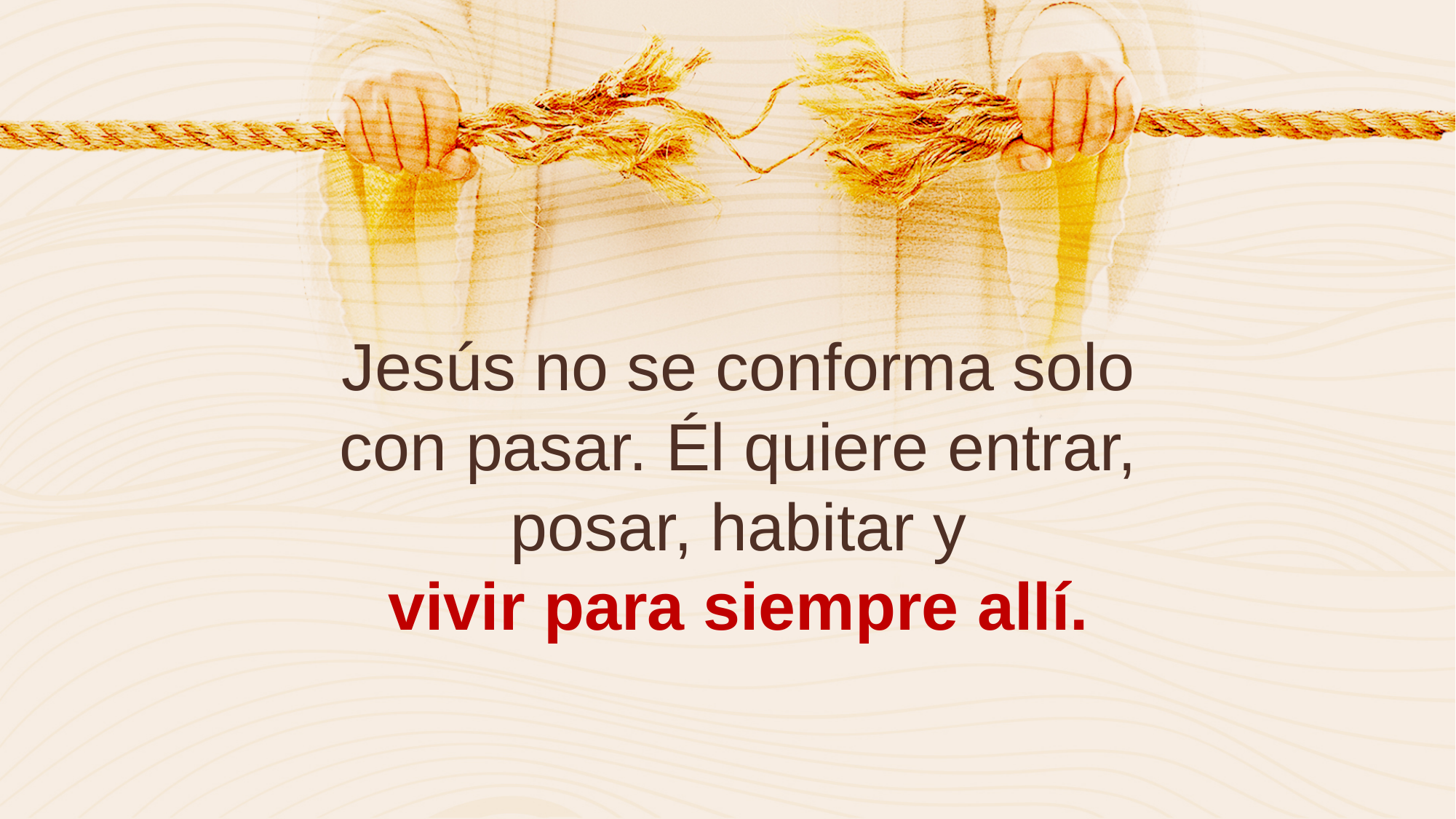

Jesús no se conforma solo con pasar. Él quiere entrar, posar, habitar y
vivir para siempre allí.